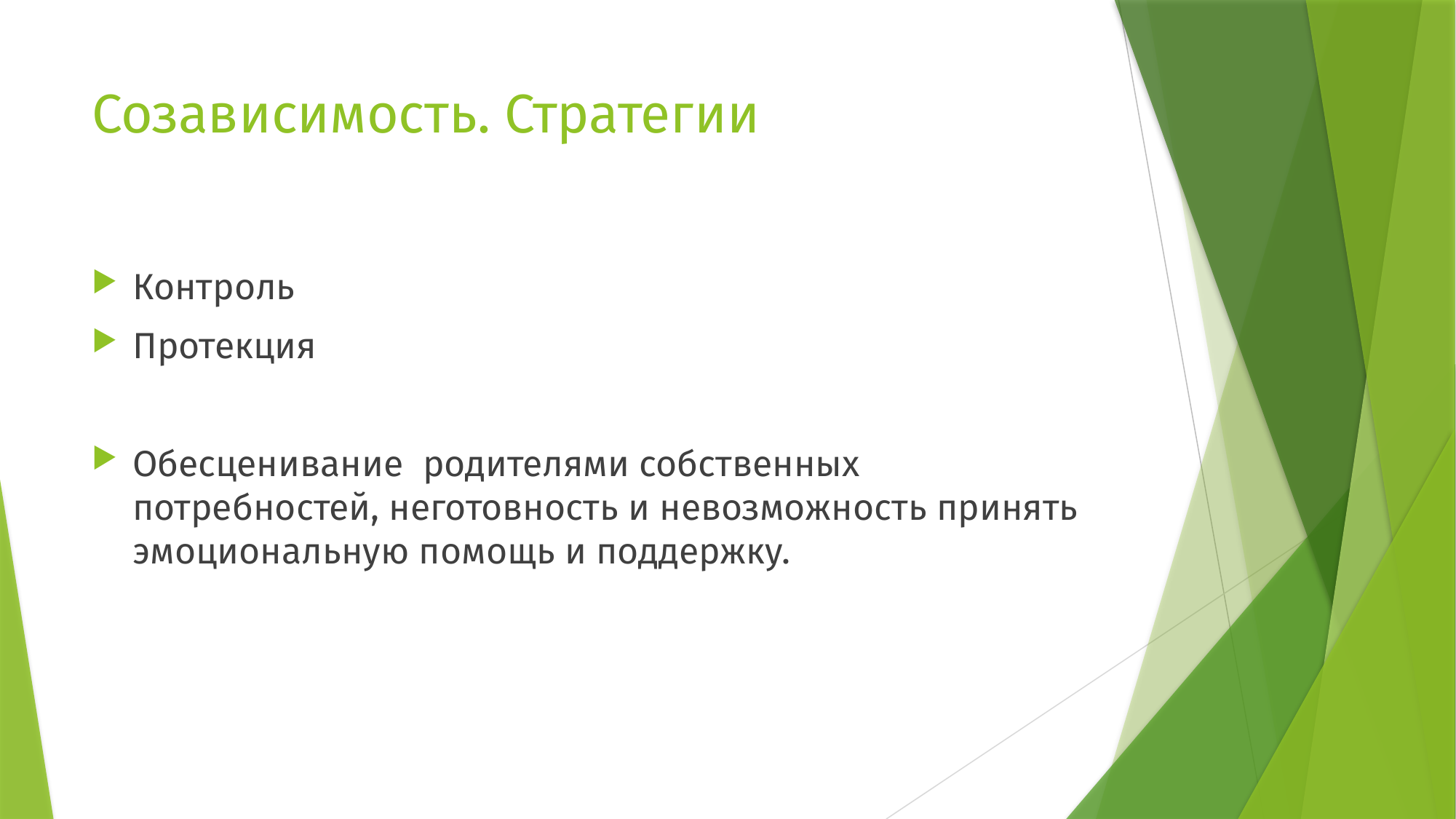

# Созависимость. Стратегии
Контроль
Протекция

Обесценивание  родителями собственных потребностей, неготовность и невозможность принять эмоциональную помощь и поддержку.